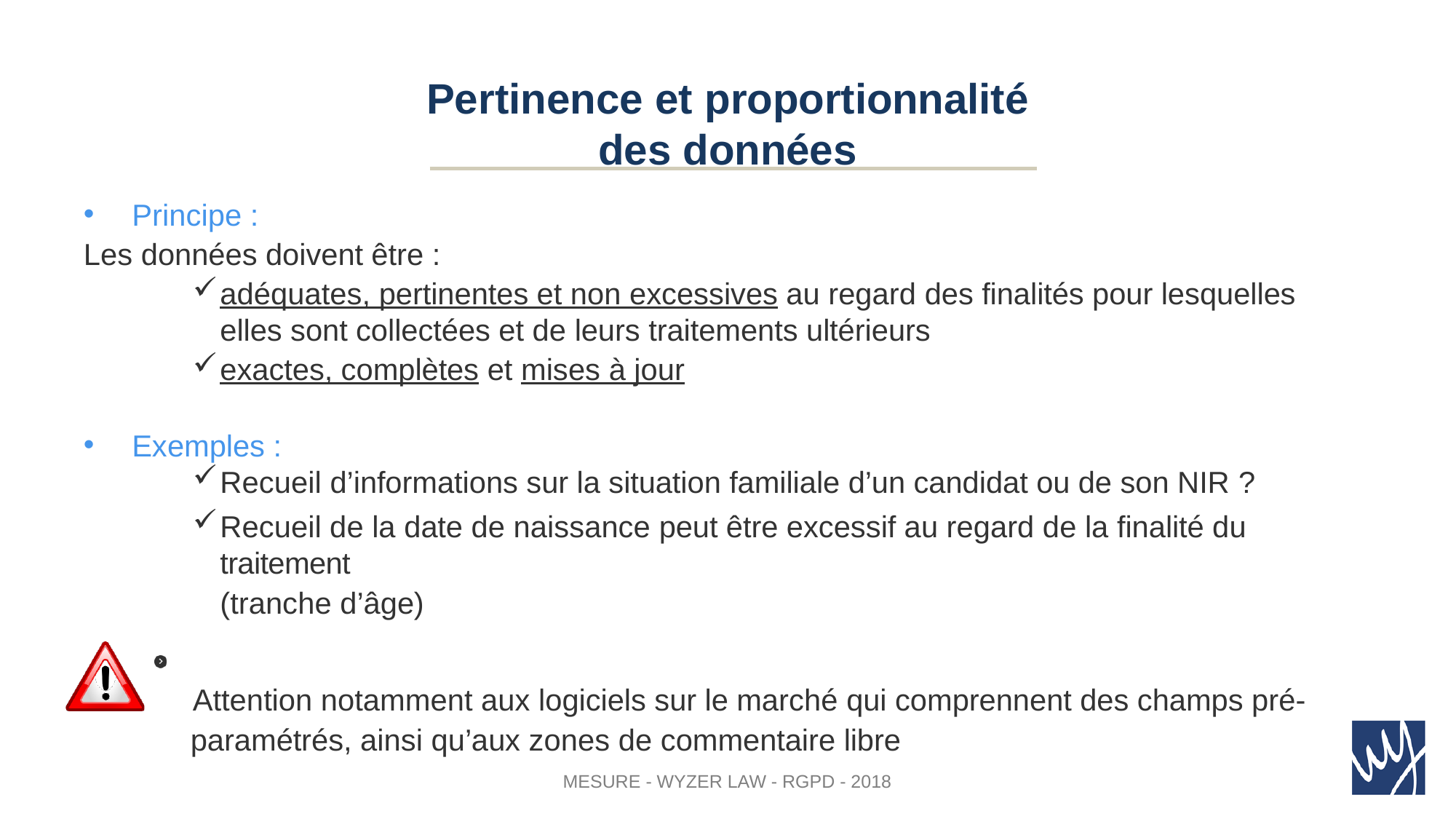

Pertinence et proportionnalité des données

Principe :
Les données doivent être :
adéquates, pertinentes et non excessives au regard des finalités pour lesquelles  elles sont collectées et de leurs traitements ultérieurs
exactes, complètes et mises à jour

Exemples :
Recueil d’informations sur la situation familiale d’un candidat ou de son NIR ?
Recueil de la date de naissance peut être excessif au regard de la finalité du traitement
(tranche d’âge)

Attention notamment aux logiciels sur le marché qui comprennent des champs pré-
paramétrés, ainsi qu’aux zones de commentaire libre

MESURE - WYZER LAW - RGPD - 2018